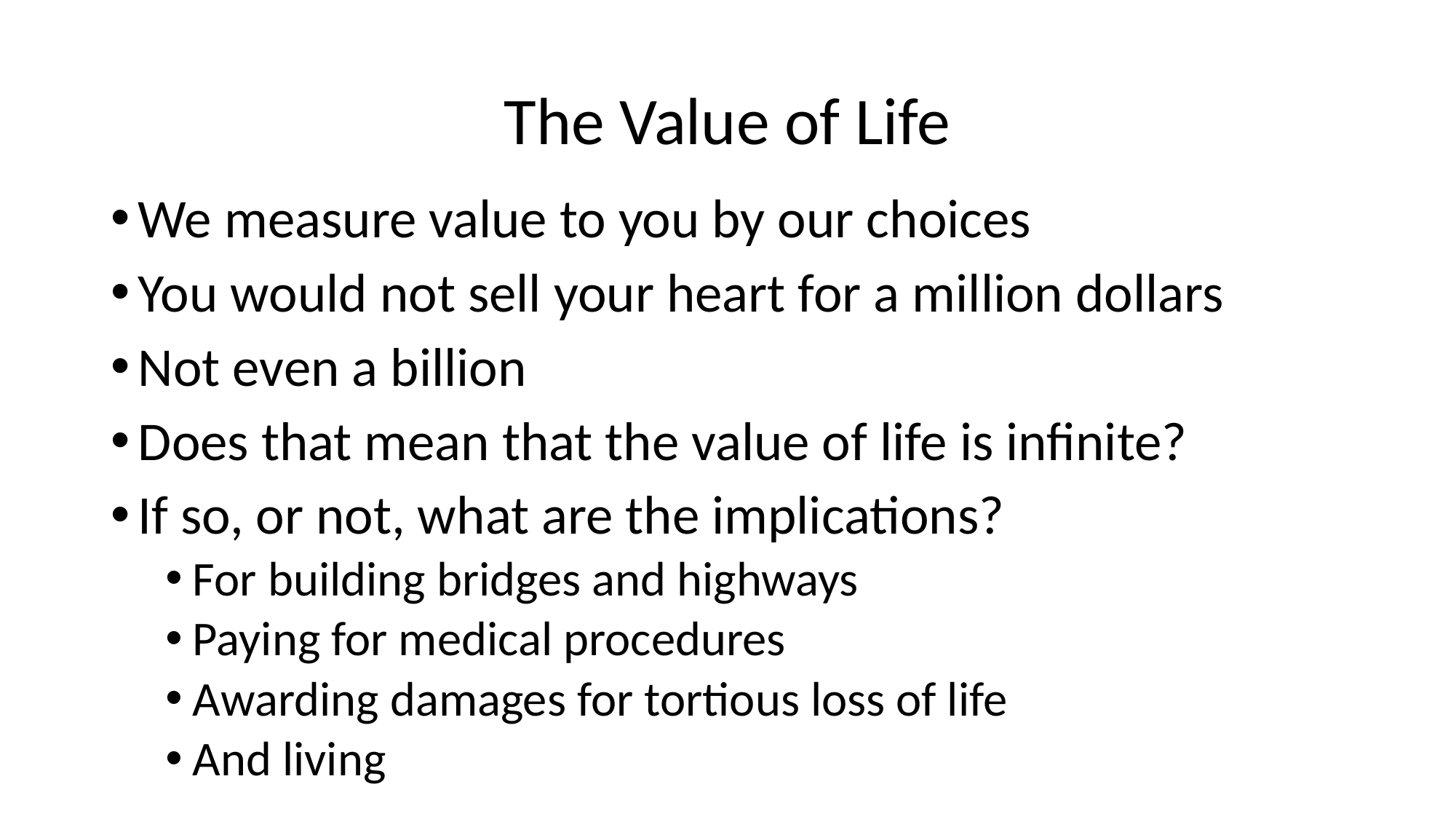

# The Value of Life
We measure value to you by our choices
You would not sell your heart for a million dollars
Not even a billion
Does that mean that the value of life is infinite?
If so, or not, what are the implications?
For building bridges and highways
Paying for medical procedures
Awarding damages for tortious loss of life
And living